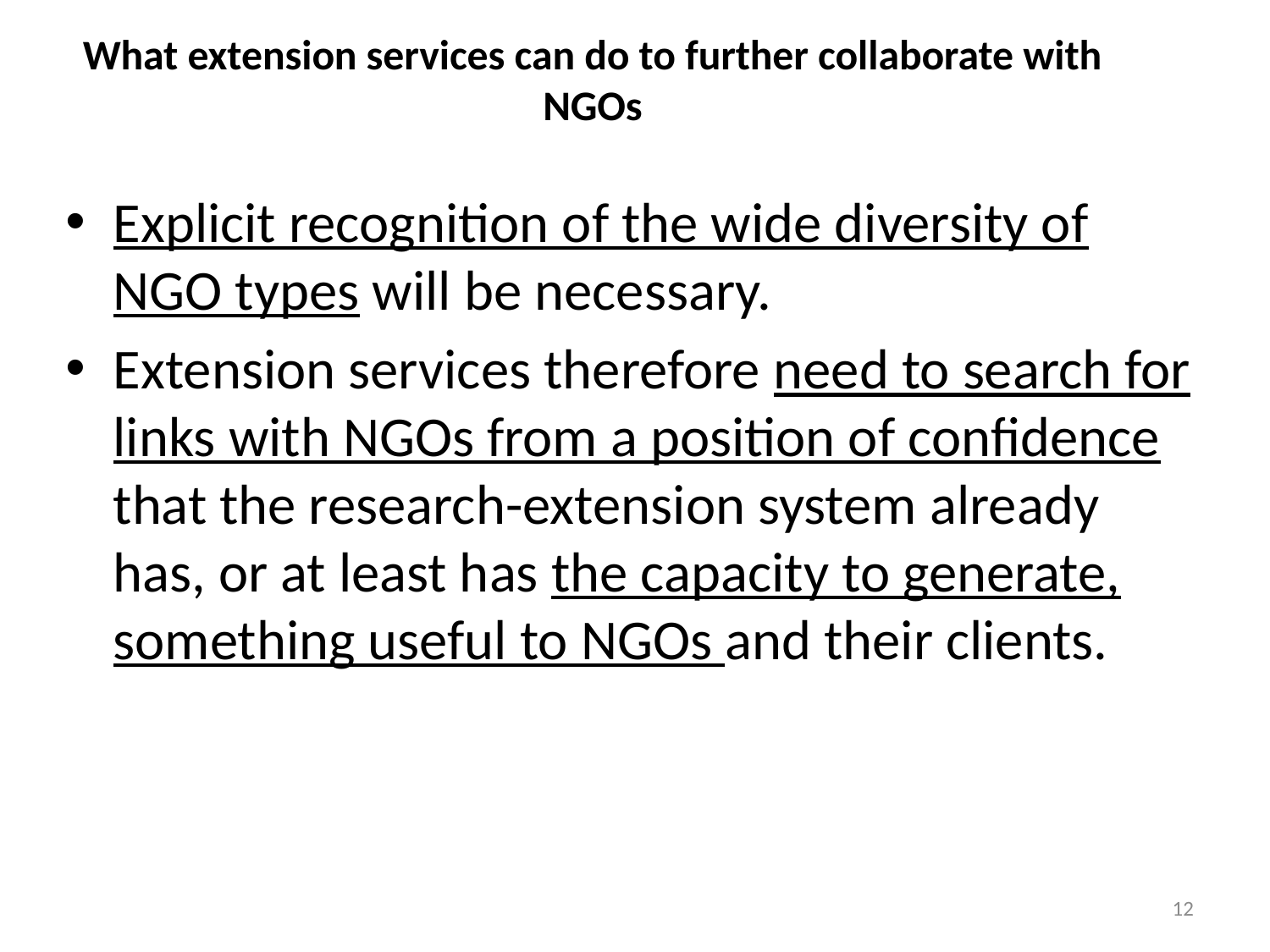

# What extension services can do to further collaborate with NGOs
Explicit recognition of the wide diversity of NGO types will be necessary.
Extension services therefore need to search for links with NGOs from a position of confidence that the research-extension system already has, or at least has the capacity to generate, something useful to NGOs and their clients.

12